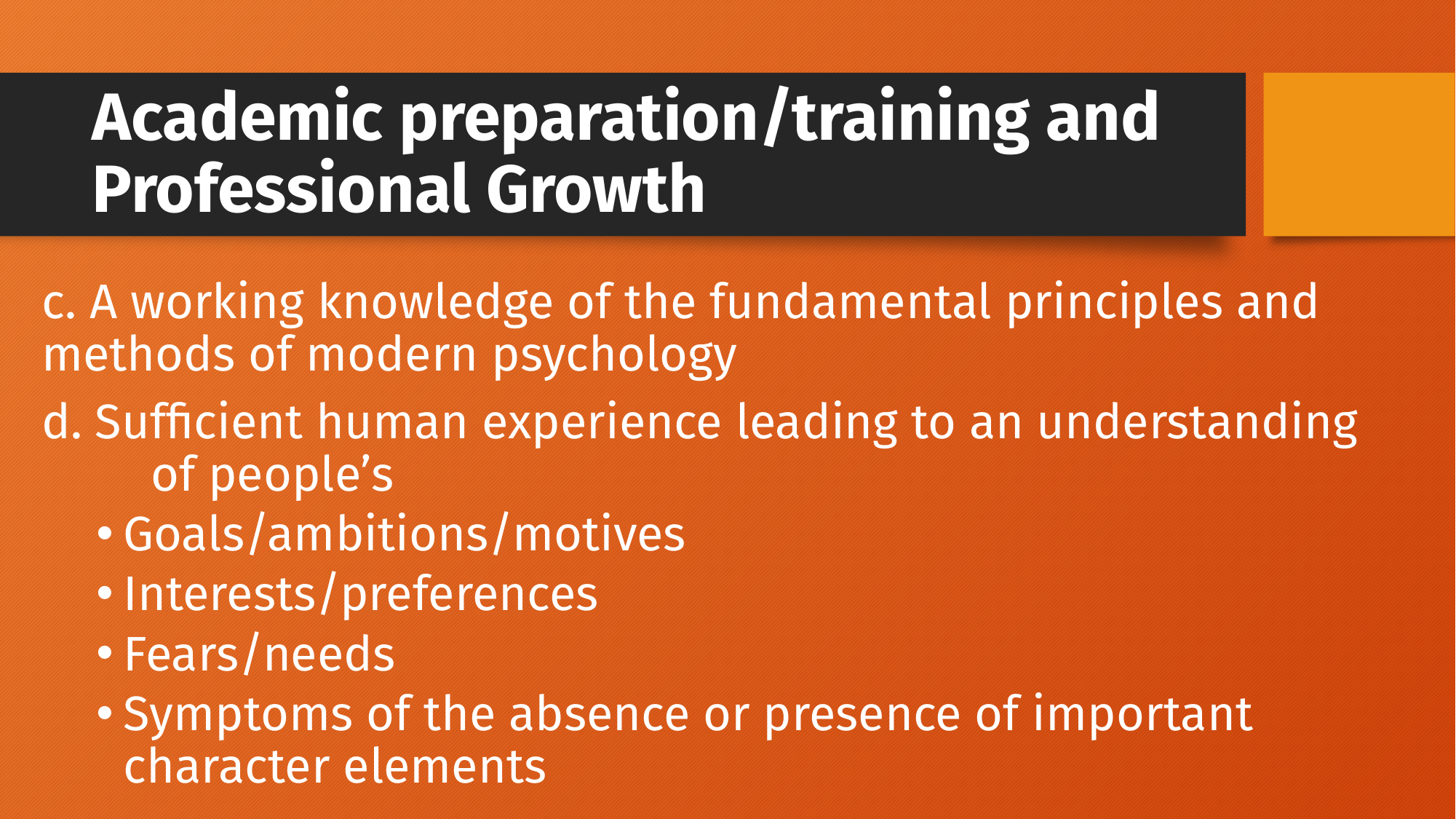

# Academic preparation/training and Professional Growth
c. A working knowledge of the fundamental principles and 	methods of modern psychology
d. Sufficient human experience leading to an understanding 	of people’s
Goals/ambitions/motives
Interests/preferences
Fears/needs
Symptoms of the absence or presence of important character elements